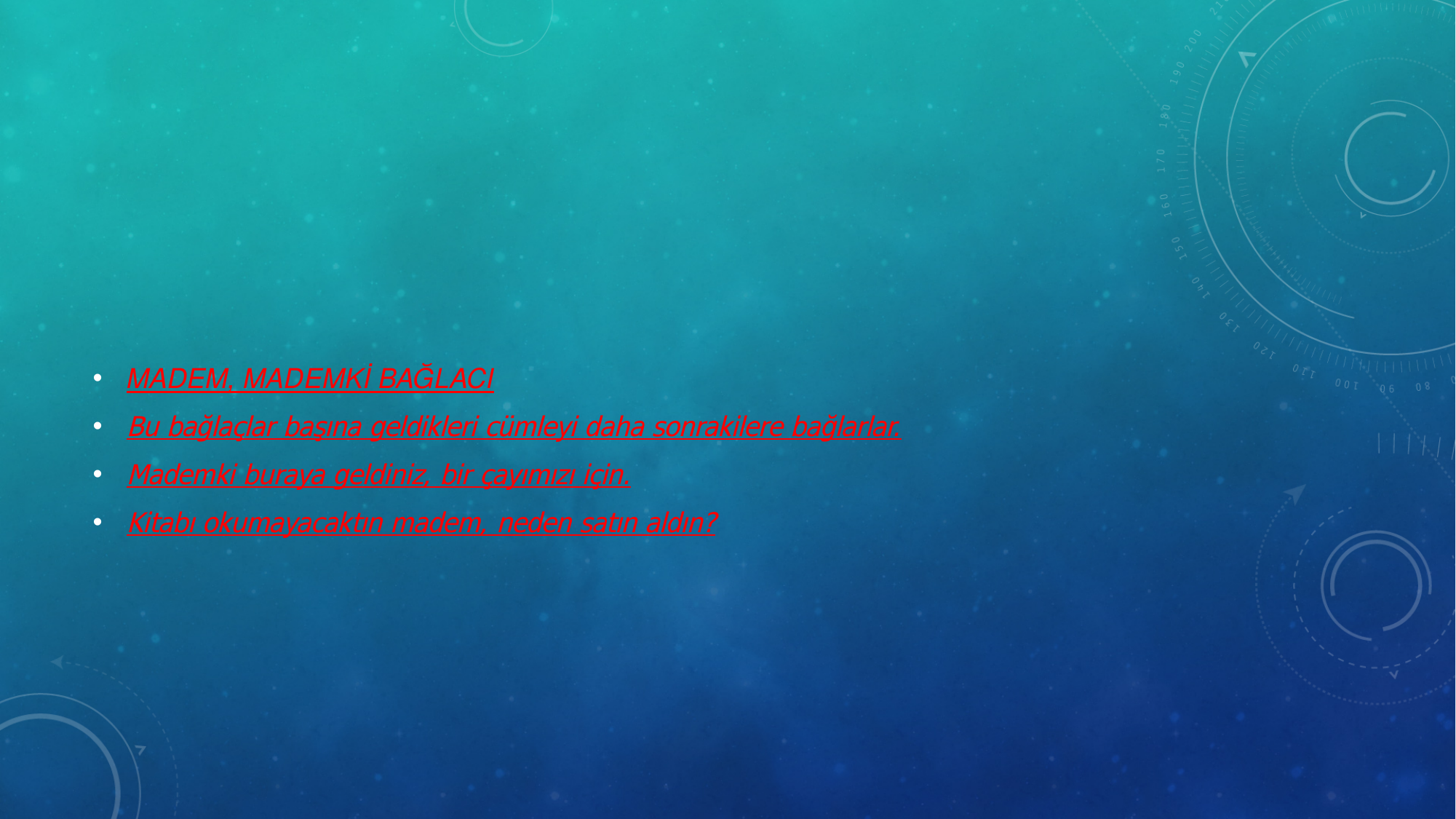

#
MADEM, MADEMKİ BAĞLACI
Bu bağlaçlar başına geldikleri cümleyi daha sonrakilere bağlarlar.
Mademki buraya geldiniz, bir çayımızı için.
Kitabı okumayacaktın madem, neden satın aldın?